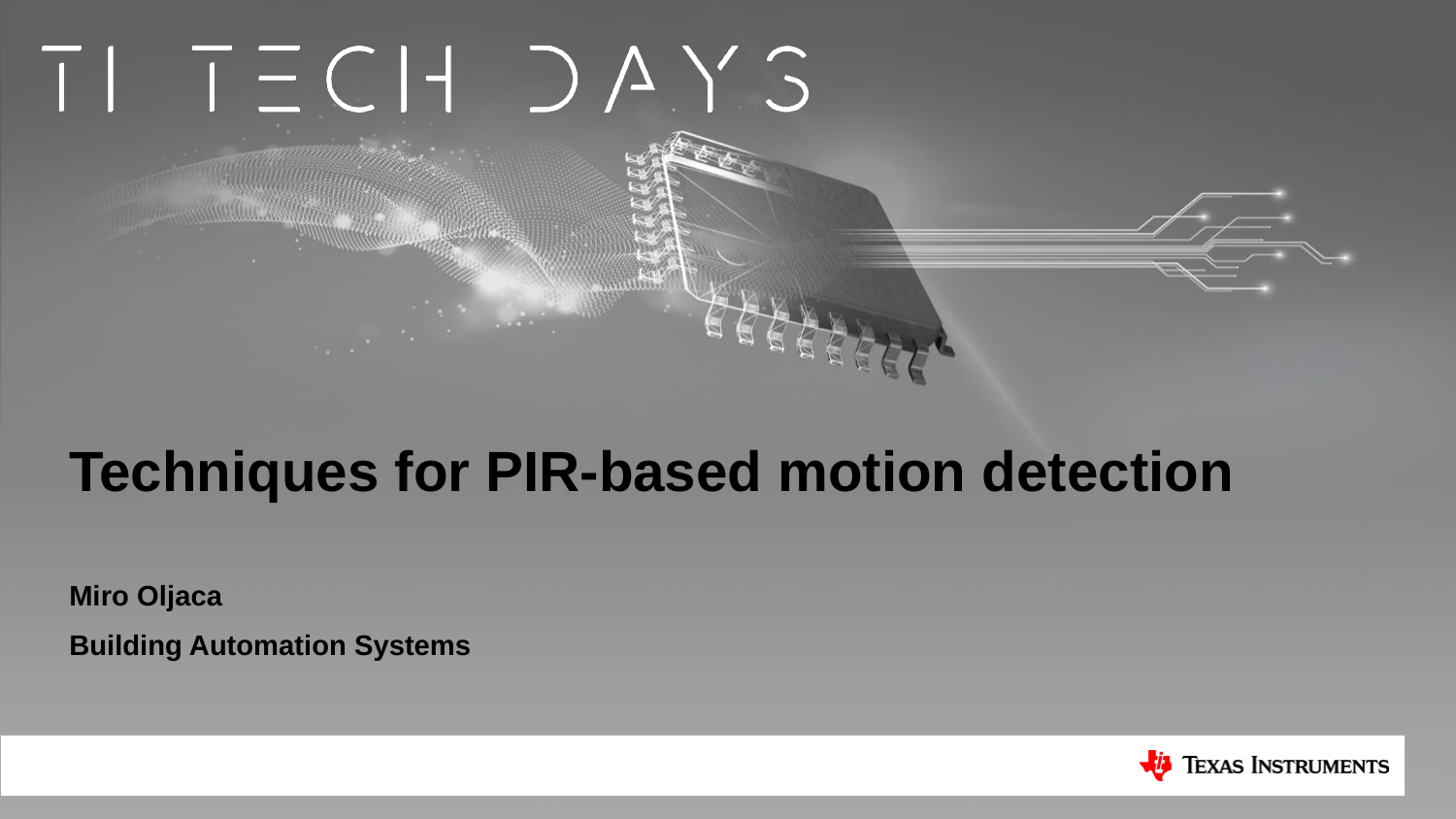

# Techniques for PIR-based motion detection
Miro Oljaca
Building Automation Systems